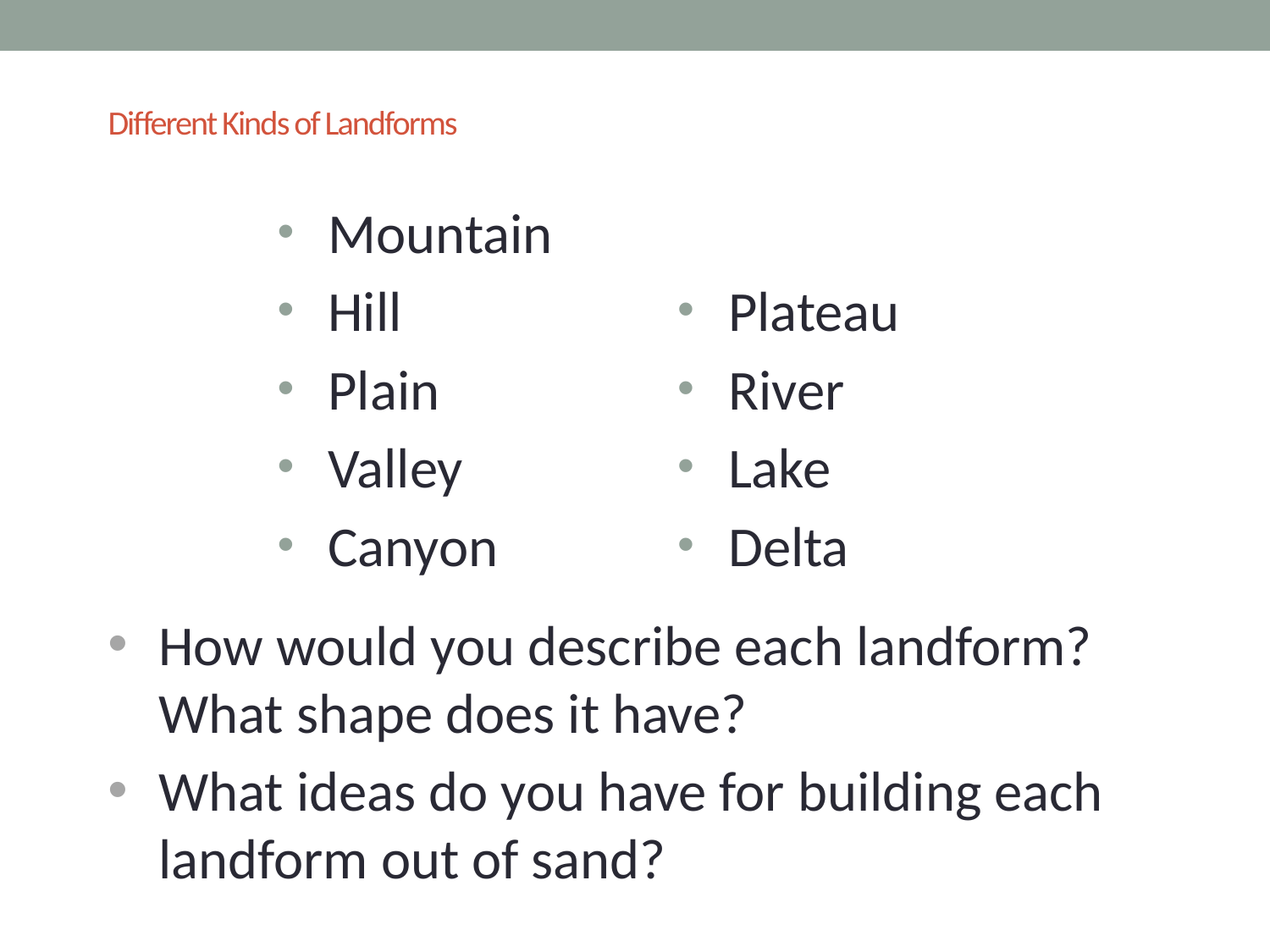

# Different Kinds of Landforms
Mountain
Hill
Plain
Valley
Canyon

Plateau
River
Lake
Delta

How would you describe each landform? What shape does it have?
What ideas do you have for building each landform out of sand?